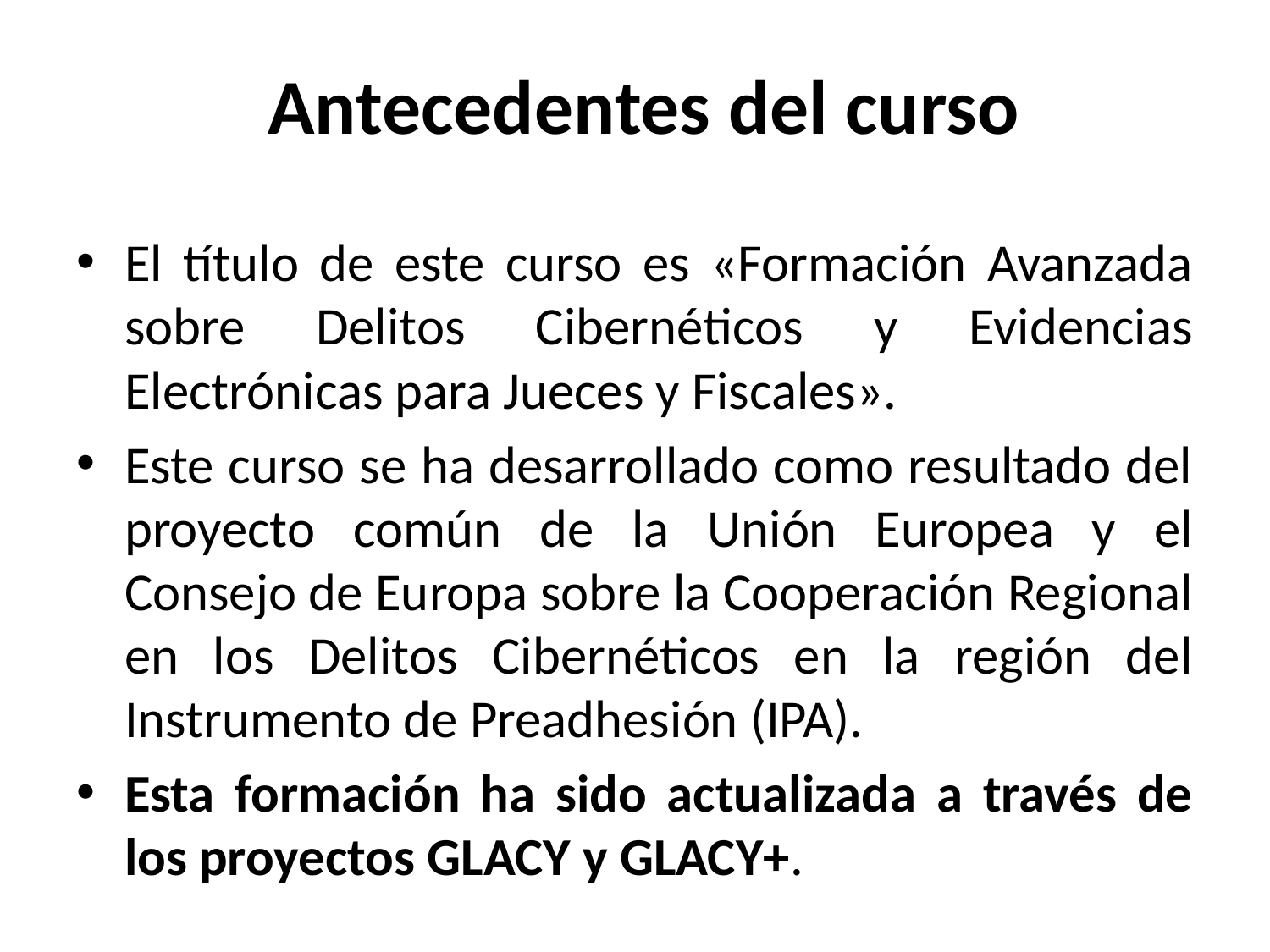

# Antecedentes del curso
El título de este curso es «Formación Avanzada sobre Delitos Cibernéticos y Evidencias Electrónicas para Jueces y Fiscales».
Este curso se ha desarrollado como resultado del proyecto común de la Unión Europea y el Consejo de Europa sobre la Cooperación Regional en los Delitos Cibernéticos en la región del Instrumento de Preadhesión (IPA).
Esta formación ha sido actualizada a través de los proyectos GLACY y GLACY+.